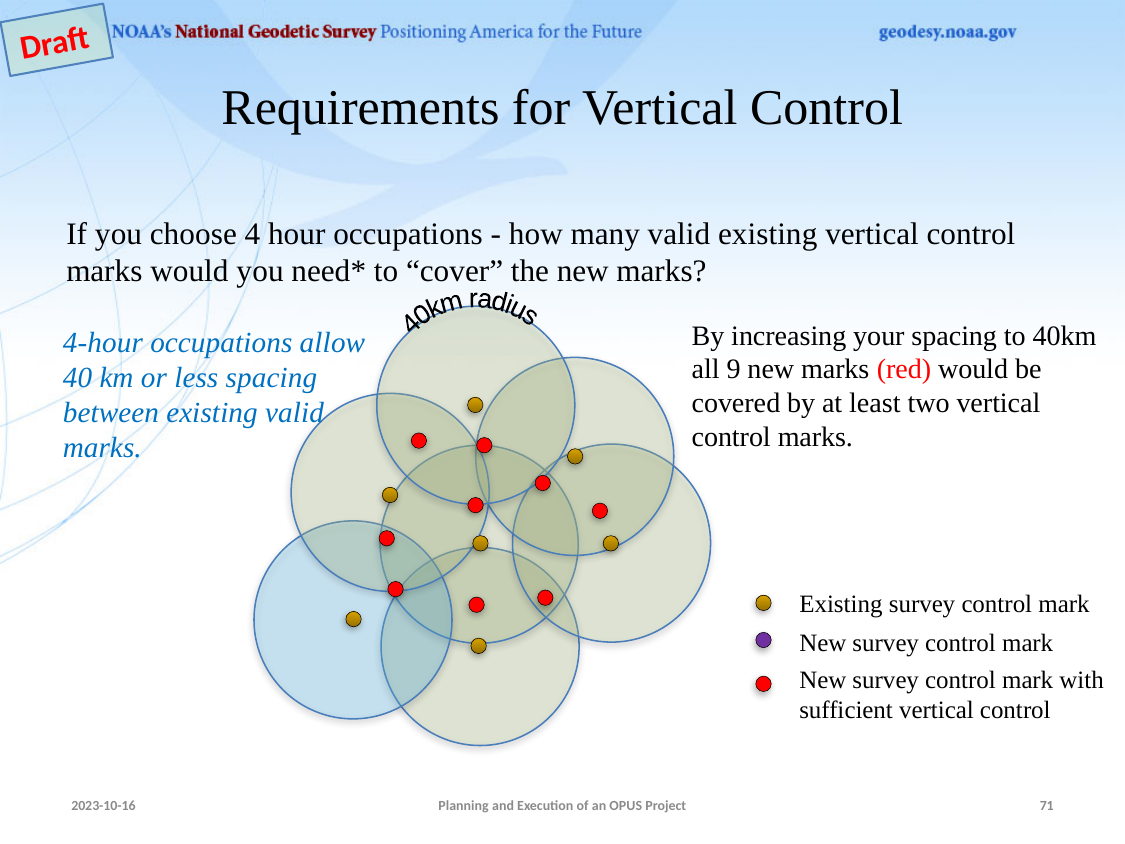

Draft
# Requirements for Vertical Control
If you choose 4 hour occupations - how many valid existing vertical control marks would you need* to “cover” the new marks?

40km radius

By increasing your spacing to 40km all 9 new marks (red) would be covered by at least two vertical control marks.
4-hour occupations allow 40 km or less spacing between existing valid marks.
Existing survey control mark

New survey control mark

New survey control mark with sufficient vertical control

2023-10-16
Planning and Execution of an OPUS Project
71